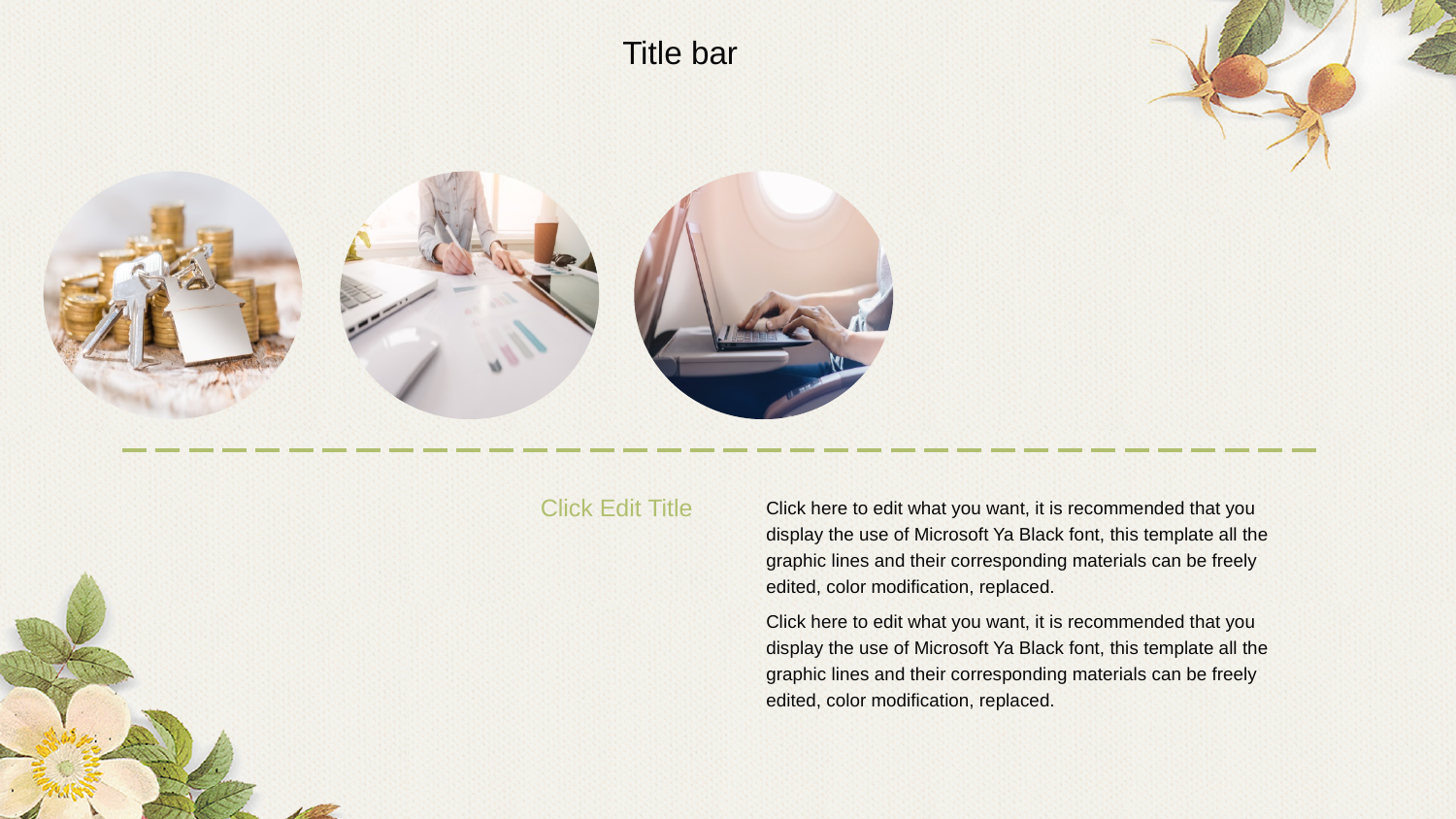

Title bar

Click Edit Title
Click here to edit what you want, it is recommended that you display the use of Microsoft Ya Black font, this template all the graphic lines and their corresponding materials can be freely edited, color modification, replaced.
Click here to edit what you want, it is recommended that you display the use of Microsoft Ya Black font, this template all the graphic lines and their corresponding materials can be freely edited, color modification, replaced.